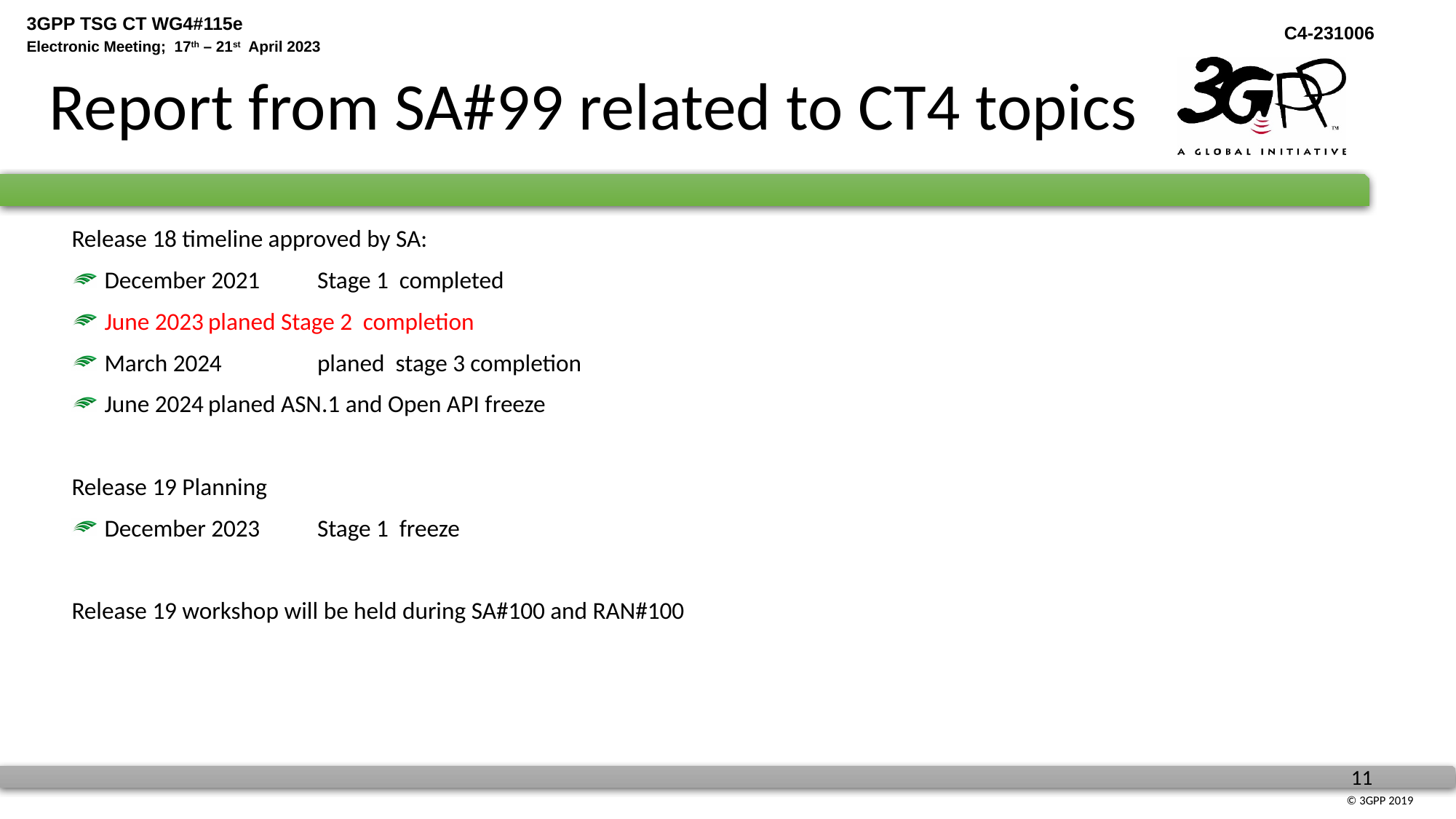

# Report from SA#99 related to CT4 topics
Release 18 timeline approved by SA:
 December 2021	Stage 1  completed
 June 2023	planed Stage 2  completion
 March 2024	planed  stage 3 completion
 June 2024	planed ASN.1 and Open API freeze

Release 19 Planning
 December 2023	Stage 1  freeze

Release 19 workshop will be held during SA#100 and RAN#100